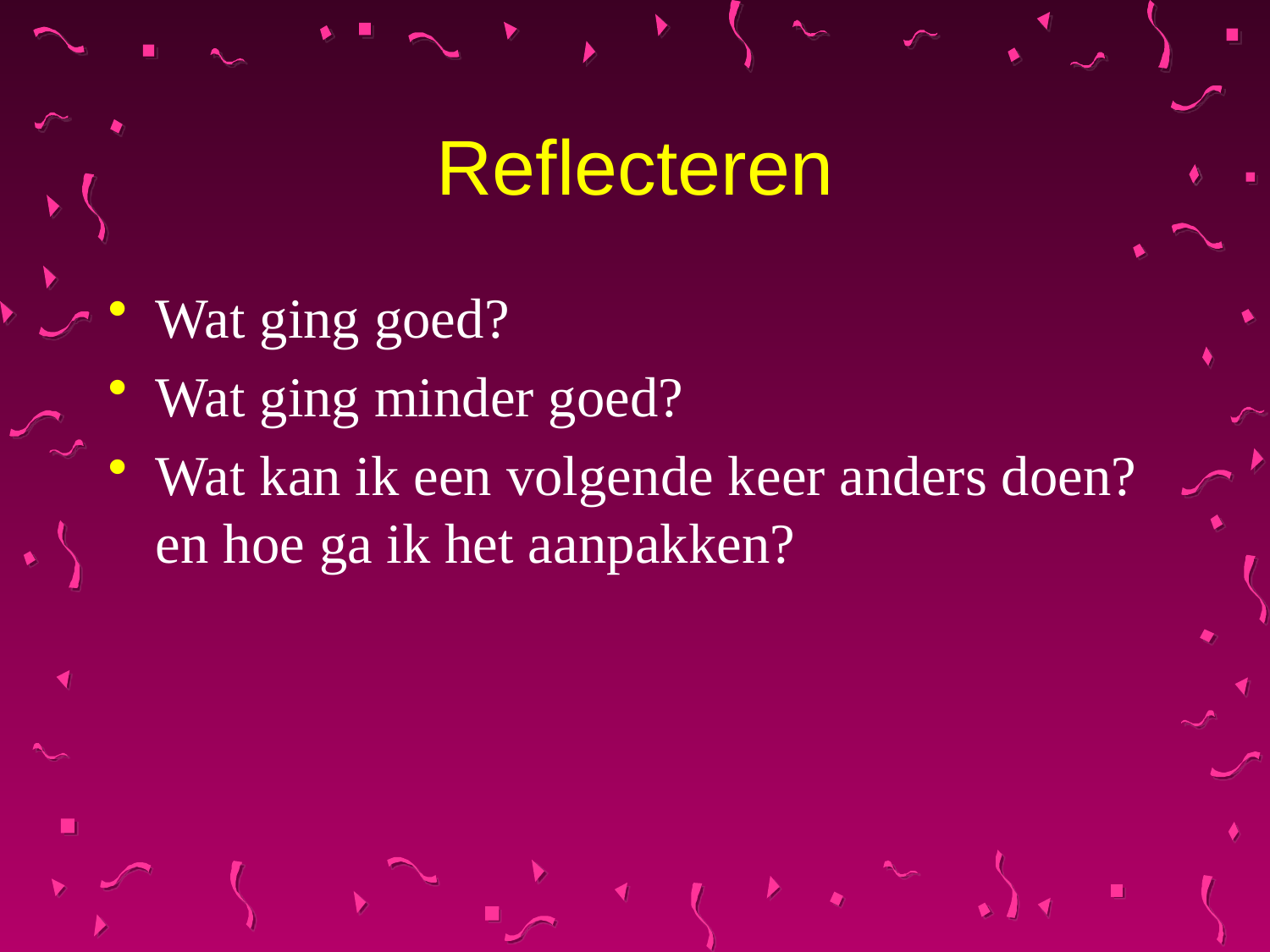

# Reflecteren
Wat ging goed?
Wat ging minder goed?
Wat kan ik een volgende keer anders doen? en hoe ga ik het aanpakken?